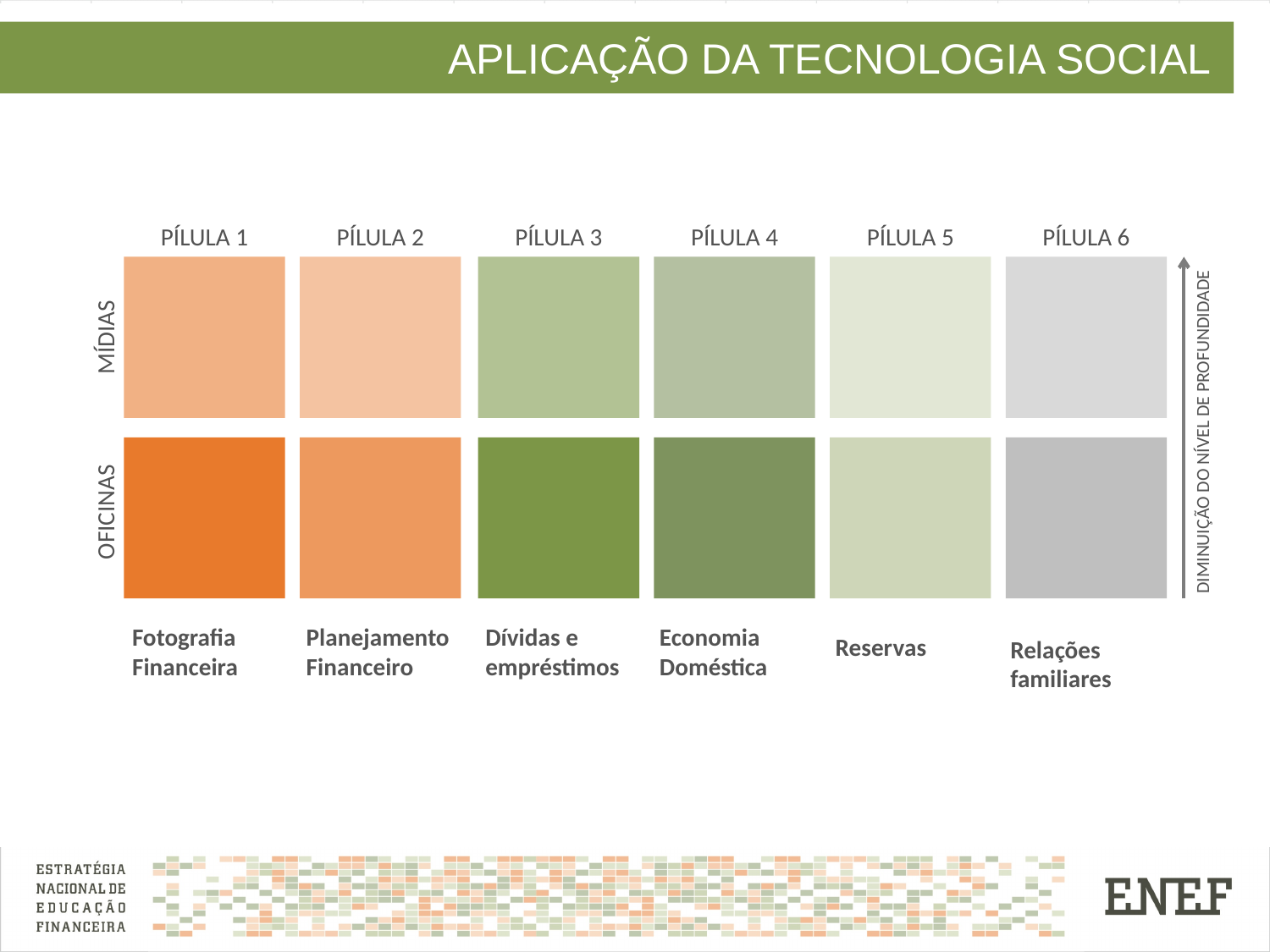

APLICAÇÃO DA TECNOLOGIA SOCIAL .
PÍLULA 1
PÍLULA 2
PÍLULA 3
PÍLULA 4
PÍLULA 5
PÍLULA 6

MÍDIAS
DIMINUIÇÃO DO NÍVEL DE PROFUNDIDADE

OFICINAS
Fotografia
Financeira
PlanejamentoFinanceiro
Dívidas e
empréstimos
Economia
Doméstica
Reservas
Relações
familiares